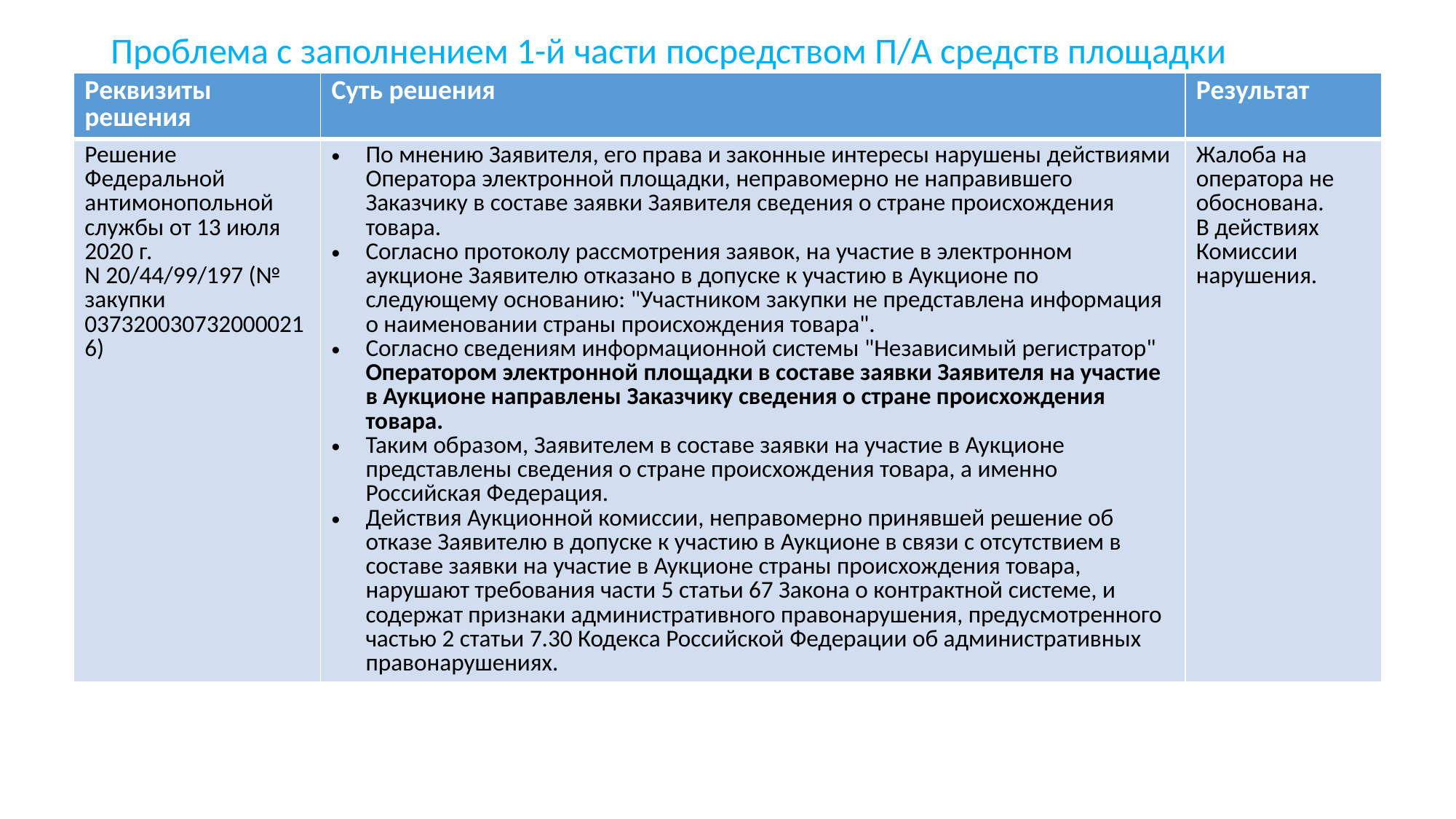

# Проблема с заполнением 1-й части посредством П/А средств площадки
| Реквизиты решения | Суть решения | Результат |
| --- | --- | --- |
| Решение Федеральной антимонопольной службы от 13 июля 2020 г. N 20/44/99/197 (№ закупки 0373200307320000216) | По мнению Заявителя, его права и законные интересы нарушены действиями Оператора электронной площадки, неправомерно не направившего Заказчику в составе заявки Заявителя сведения о стране происхождения товара. Согласно протоколу рассмотрения заявок, на участие в электронном аукционе Заявителю отказано в допуске к участию в Аукционе по следующему основанию: "Участником закупки не представлена информация о наименовании страны происхождения товара". Согласно сведениям информационной системы "Независимый регистратор" Оператором электронной площадки в составе заявки Заявителя на участие в Аукционе направлены Заказчику сведения о стране происхождения товара. Таким образом, Заявителем в составе заявки на участие в Аукционе представлены сведения о стране происхождения товара, а именно Российская Федерация. Действия Аукционной комиссии, неправомерно принявшей решение об отказе Заявителю в допуске к участию в Аукционе в связи с отсутствием в составе заявки на участие в Аукционе страны происхождения товара, нарушают требования части 5 статьи 67 Закона о контрактной системе, и содержат признаки административного правонарушения, предусмотренного частью 2 статьи 7.30 Кодекса Российской Федерации об административных правонарушениях. | Жалоба на оператора не обоснована. В действиях Комиссии нарушения. |